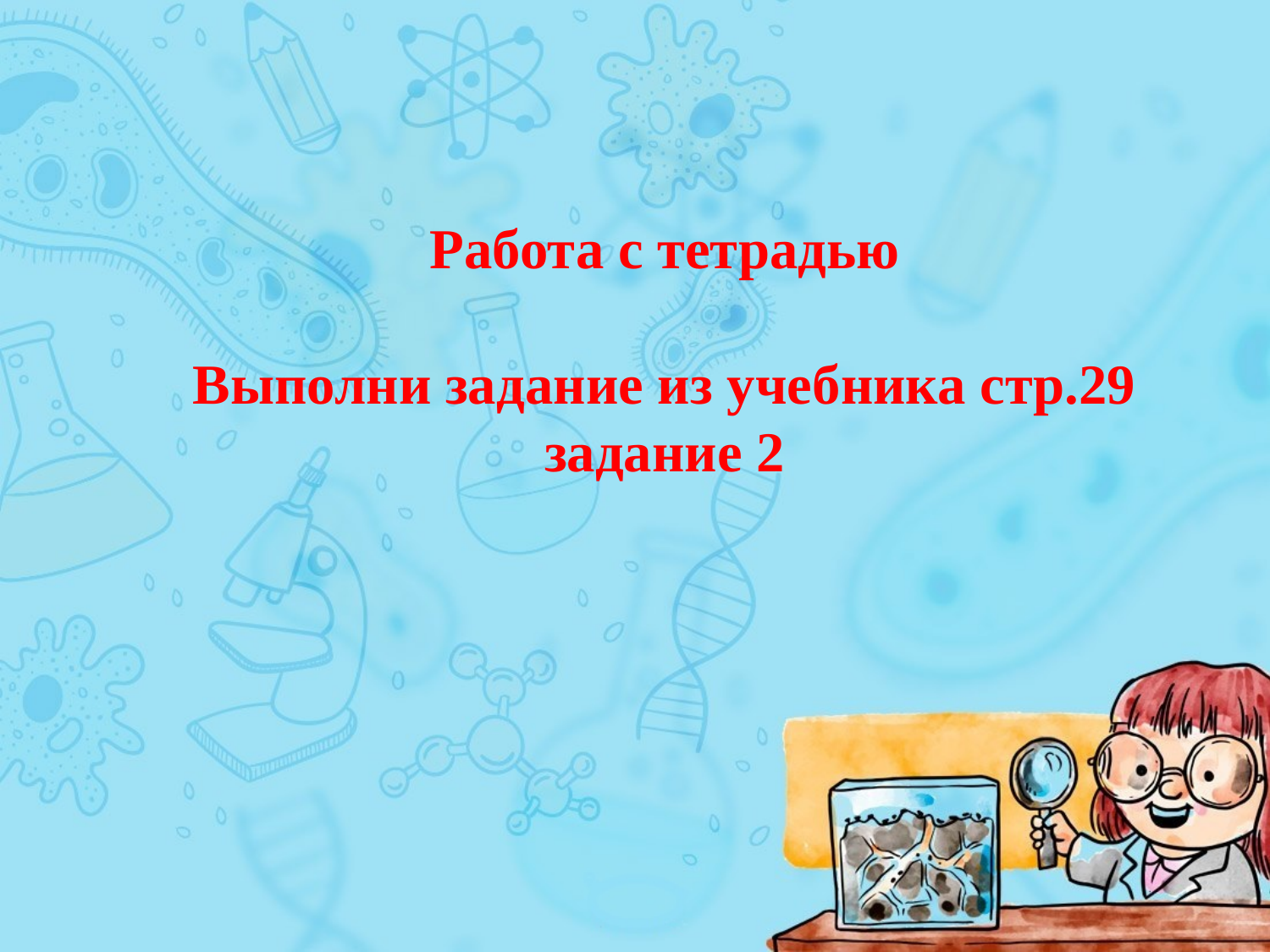

Работа с тетрадью

Выполни задание из учебника стр.29 задание 2